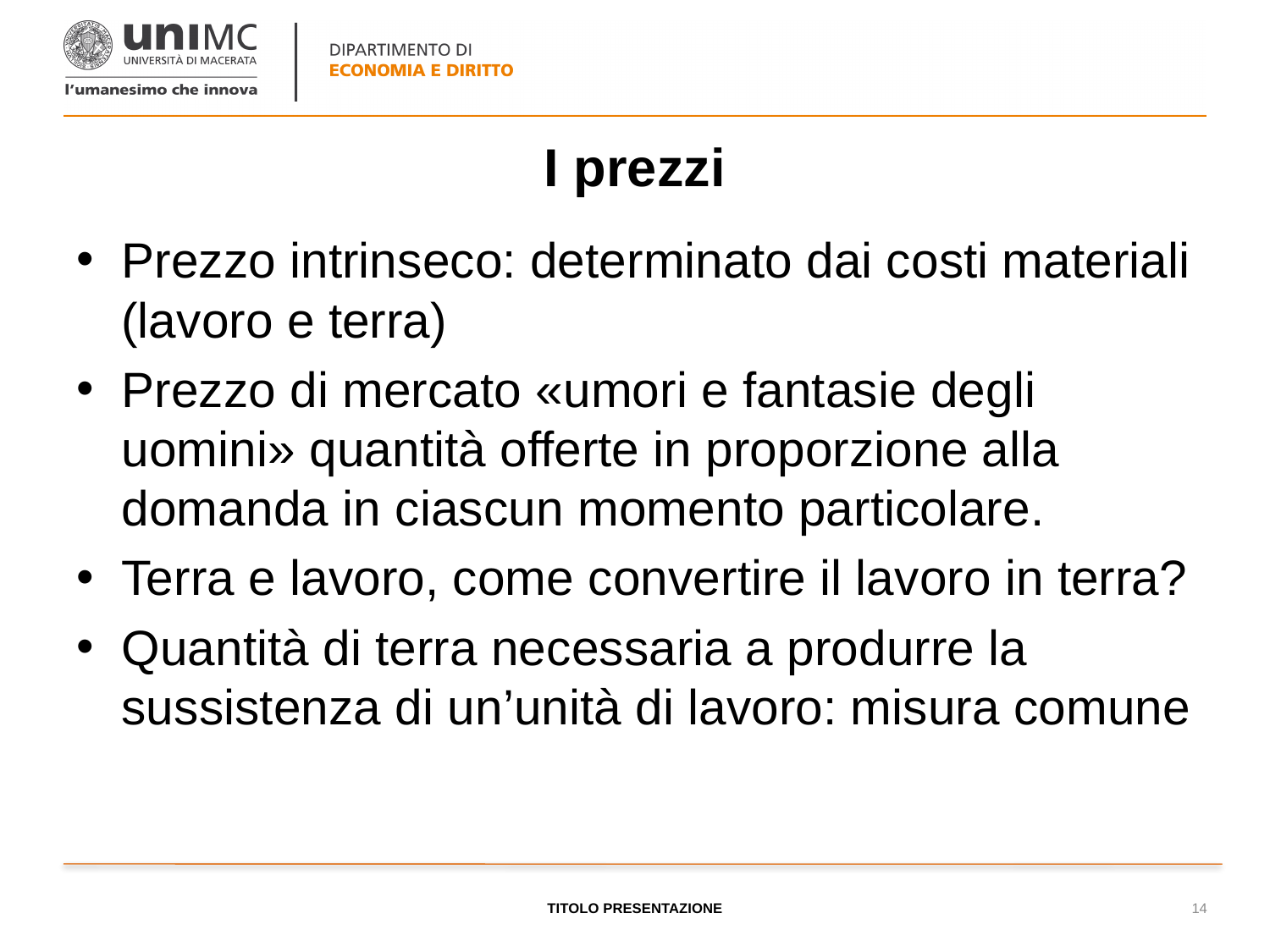

# I prezzi
Prezzo intrinseco: determinato dai costi materiali (lavoro e terra)
Prezzo di mercato «umori e fantasie degli uomini» quantità offerte in proporzione alla domanda in ciascun momento particolare.
Terra e lavoro, come convertire il lavoro in terra?
Quantità di terra necessaria a produrre la sussistenza di un’unità di lavoro: misura comune
TITOLO PRESENTAZIONE
14